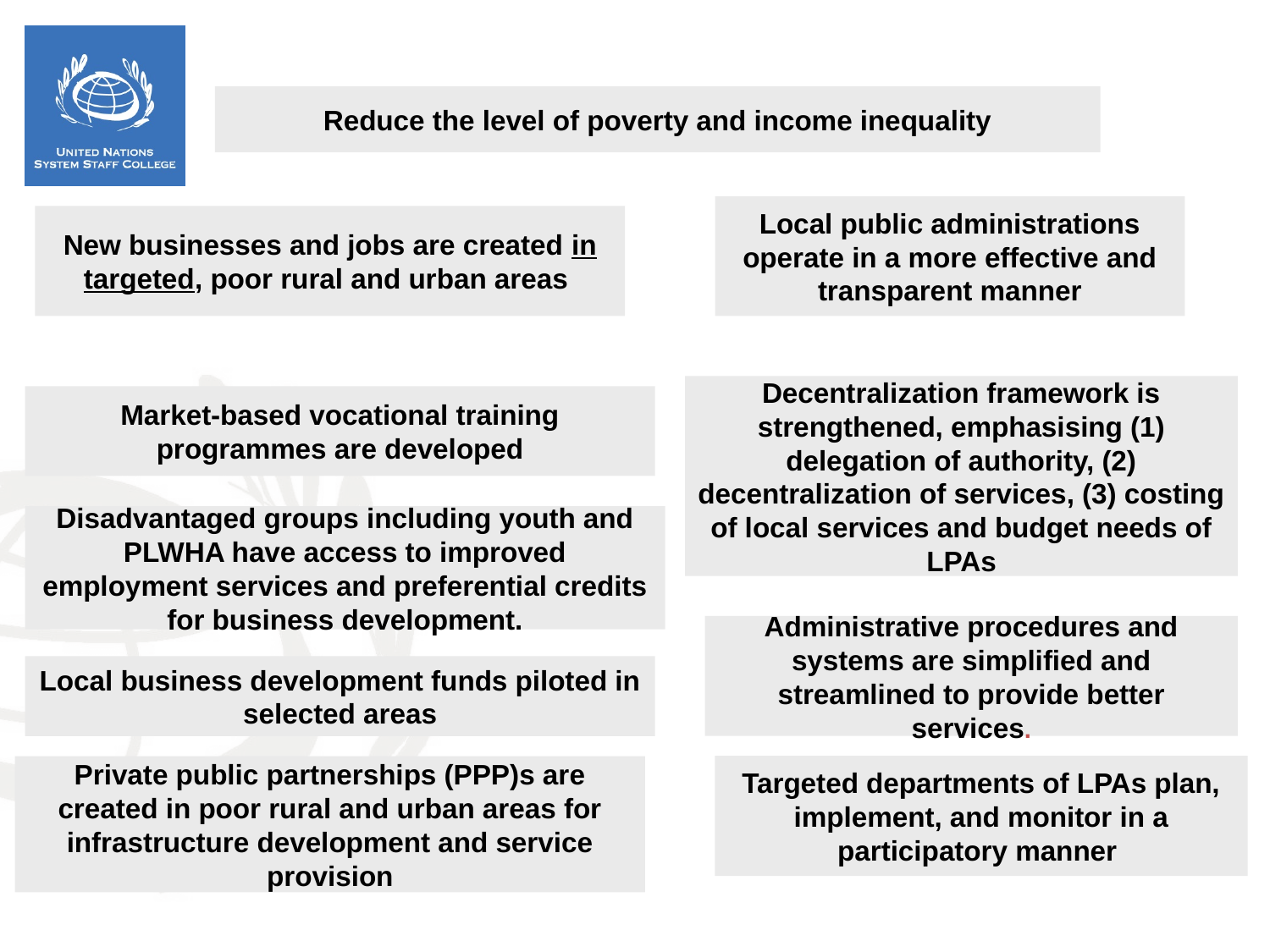

Reduce the level of poverty and income inequality
Local public administrations operate in a more effective and transparent manner
New businesses and jobs are created in targeted, poor rural and urban areas
Decentralization framework is strengthened, emphasising (1) delegation of authority, (2) decentralization of services, (3) costing of local services and budget needs of LPAs
Market-based vocational training programmes are developed
Disadvantaged groups including youth and PLWHA have access to improved employment services and preferential credits for business development.
Administrative procedures and systems are simplified and streamlined to provide better services.
Local business development funds piloted in selected areas
Targeted departments of LPAs plan, implement, and monitor in a participatory manner
Private public partnerships (PPP)s are created in poor rural and urban areas for infrastructure development and service provision